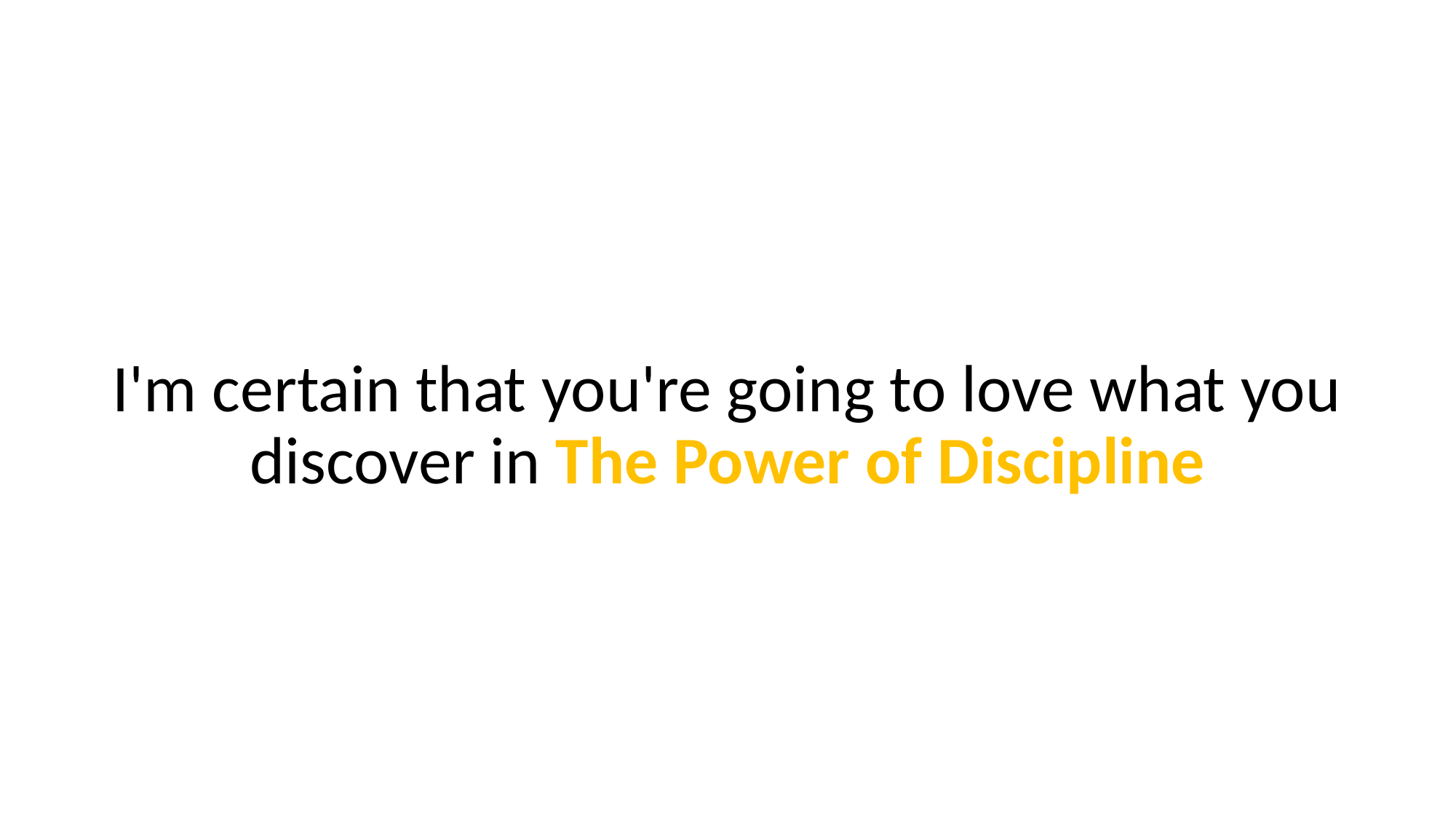

I'm certain that you're going to love what you discover in The Power of Discipline